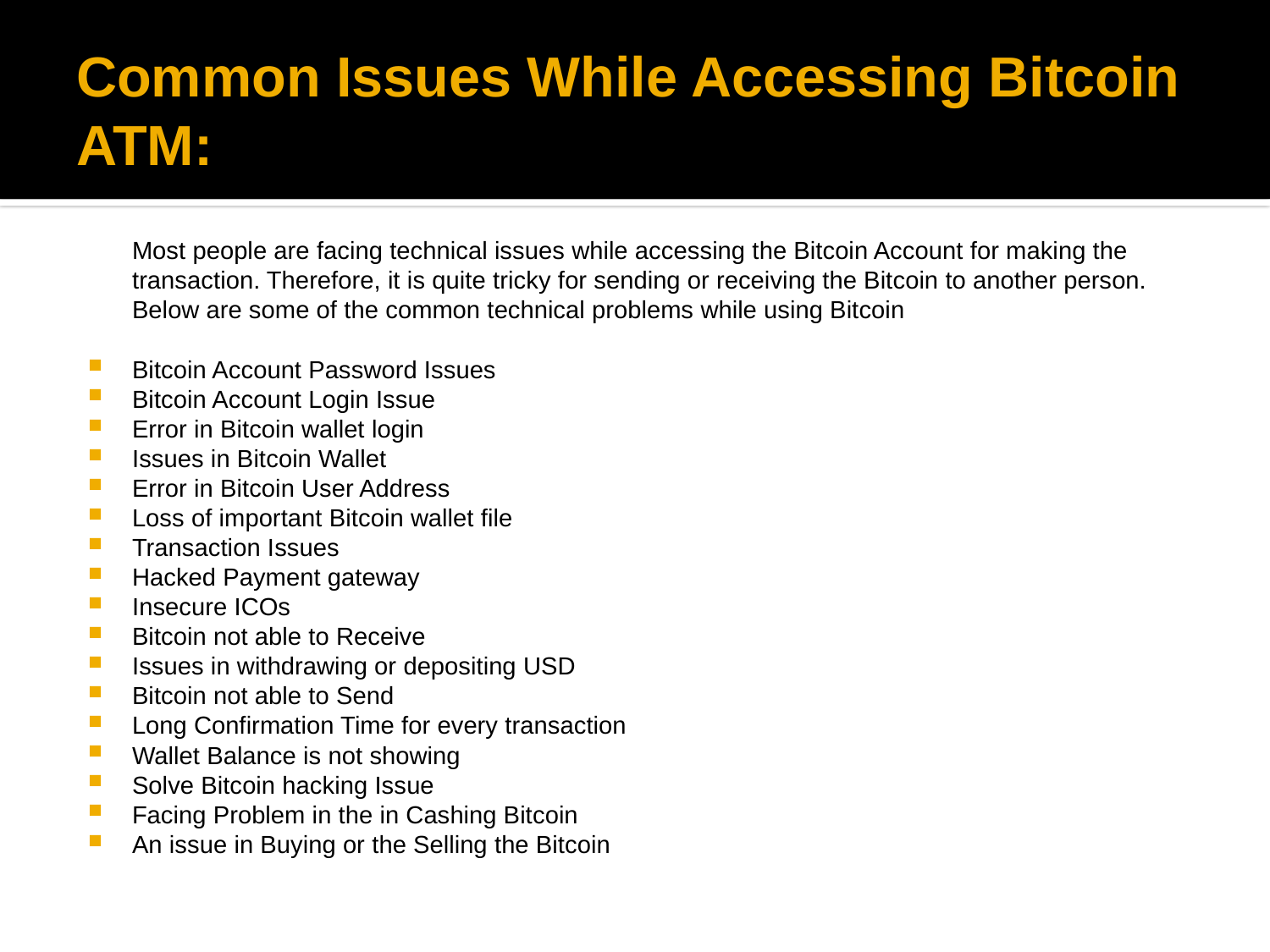

# Common Issues While Accessing Bitcoin ATM:
	Most people are facing technical issues while accessing the Bitcoin Account for making the transaction. Therefore, it is quite tricky for sending or receiving the Bitcoin to another person. Below are some of the common technical problems while using Bitcoin

Bitcoin Account Password Issues
Bitcoin Account Login Issue
Error in Bitcoin wallet login
Issues in Bitcoin Wallet
Error in Bitcoin User Address
Loss of important Bitcoin wallet file
Transaction Issues
Hacked Payment gateway
Insecure ICOs
Bitcoin not able to Receive
Issues in withdrawing or depositing USD
Bitcoin not able to Send
Long Confirmation Time for every transaction
Wallet Balance is not showing
Solve Bitcoin hacking Issue
Facing Problem in the in Cashing Bitcoin
An issue in Buying or the Selling the Bitcoin